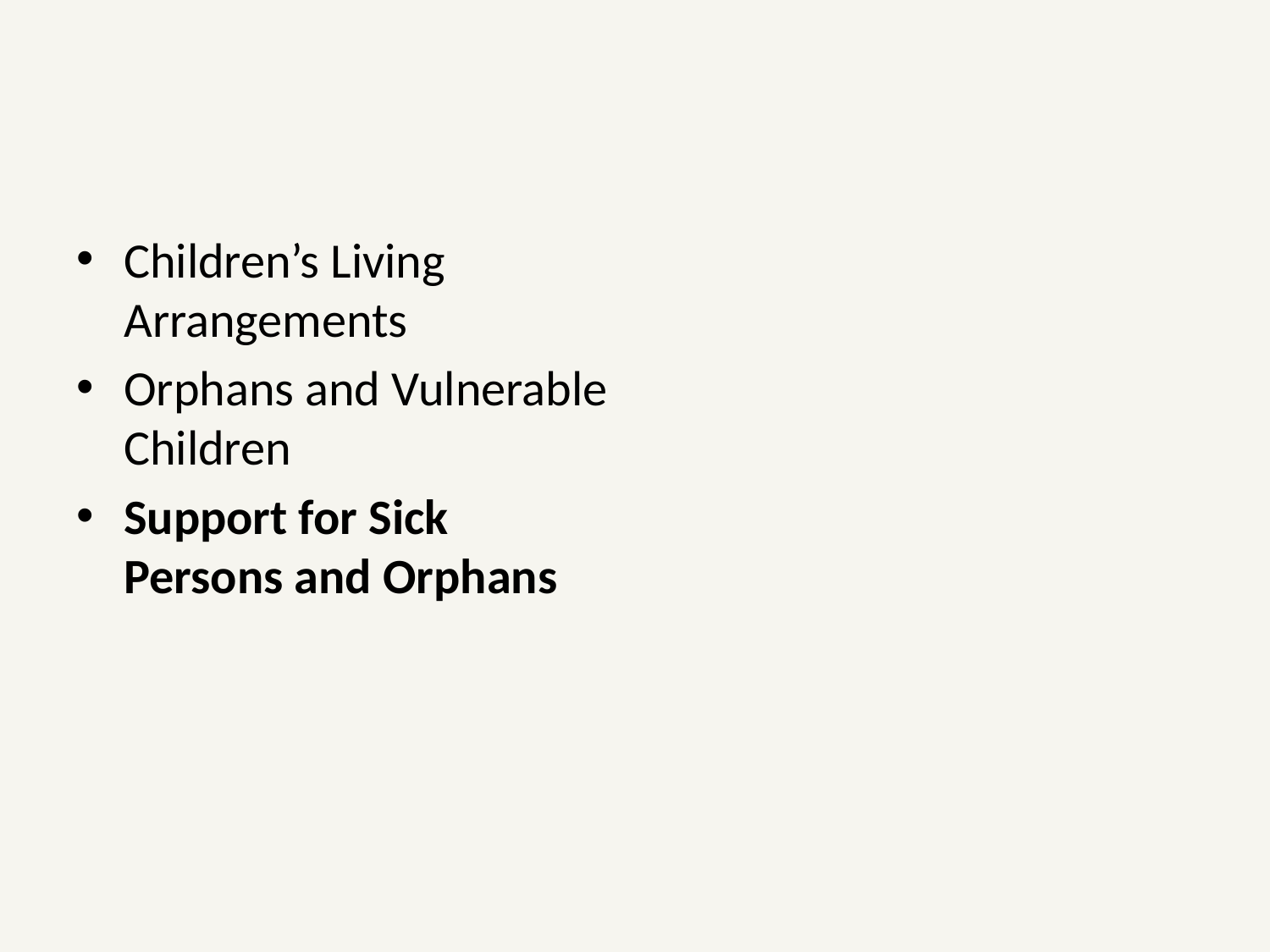

Children’s Living Arrangements
Orphans and Vulnerable Children
Support for Sick Persons and Orphans